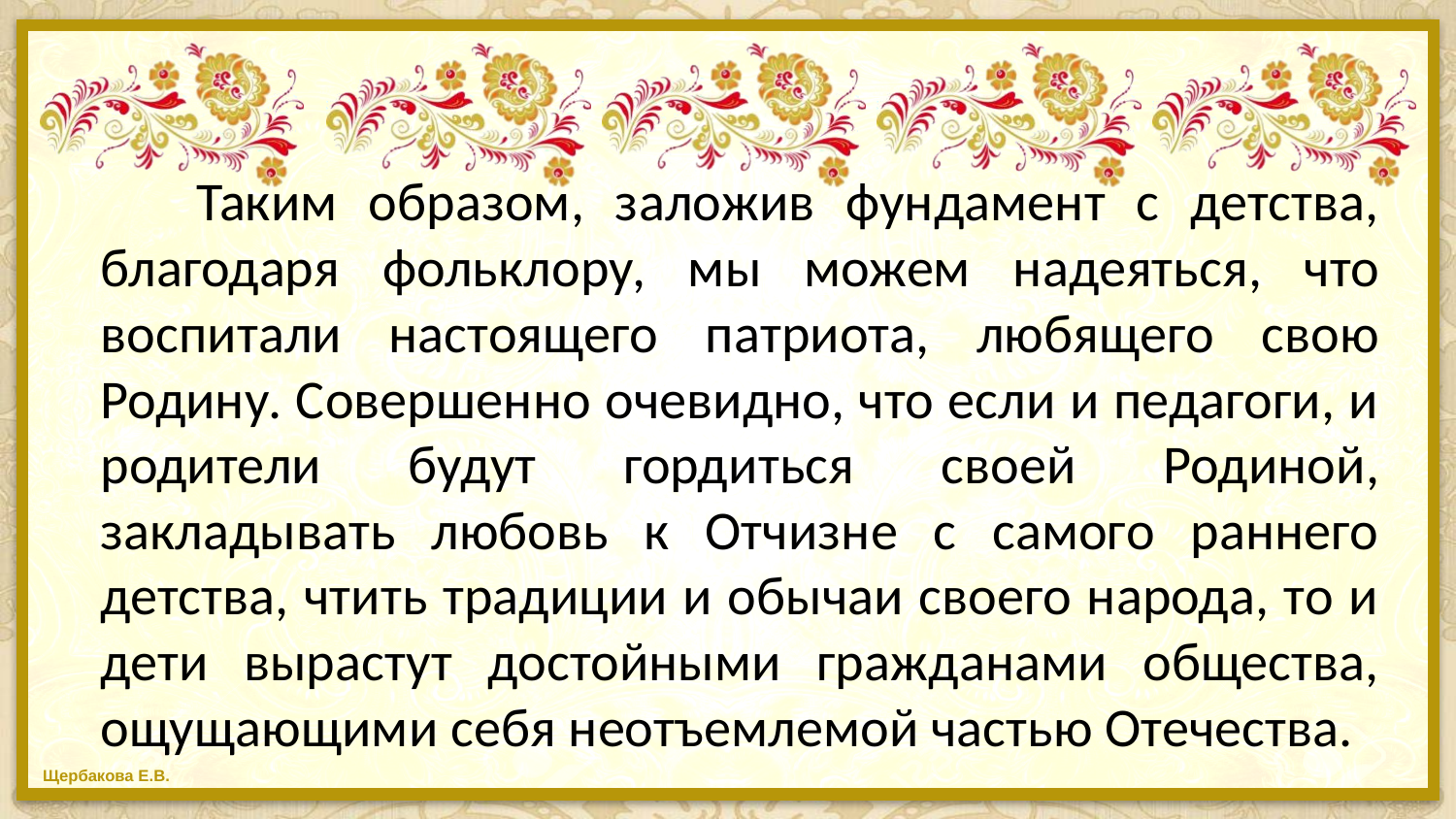

Таким образом, заложив фундамент с детства, благодаря фольклору, мы можем надеяться, что воспитали настоящего патриота, любящего свою Родину. Совершенно очевидно, что если и педагоги, и родители будут гордиться своей Родиной, закладывать любовь к Отчизне с самого раннего детства, чтить традиции и обычаи своего народа, то и дети вырастут достойными гражданами общества, ощущающими себя неотъемлемой частью Отечества.